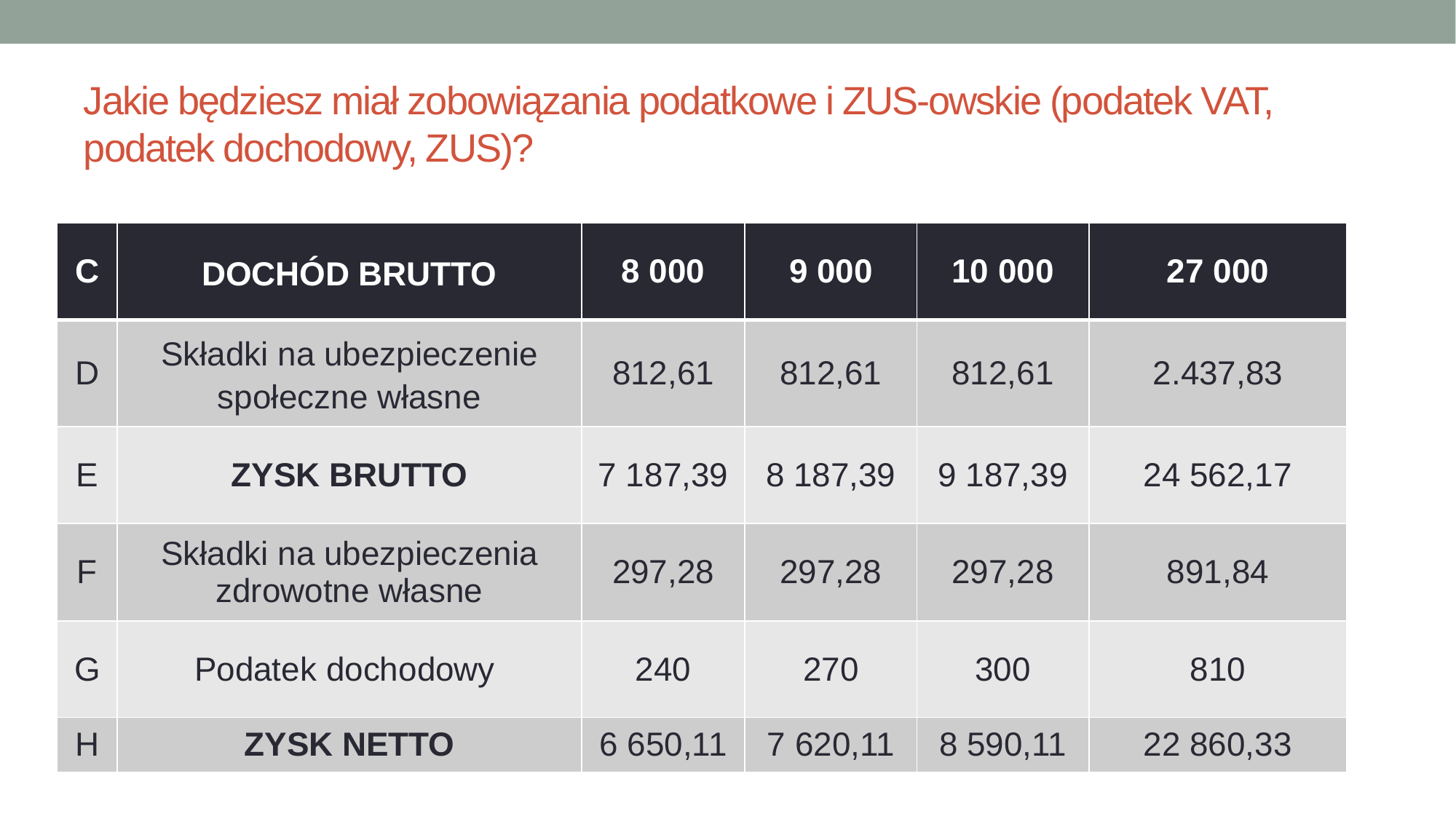

# Jakie będziesz miał zobowiązania podatkowe i ZUS-owskie (podatek VAT, podatek dochodowy, ZUS)?
| C | DOCHÓD BRUTTO | 8 000 | 9 000 | 10 000 | 27 000 |
| --- | --- | --- | --- | --- | --- |
| D | Składki na ubezpieczenie społeczne własne | 812,61 | 812,61 | 812,61 | 2.437,83 |
| E | ZYSK BRUTTO | 7 187,39 | 8 187,39 | 9 187,39 | 24 562,17 |
| F | Składki na ubezpieczenia zdrowotne własne | 297,28 | 297,28 | 297,28 | 891,84 |
| G | Podatek dochodowy | 240 | 270 | 300 | 810 |
| H | ZYSK NETTO | 6 650,11 | 7 620,11 | 8 590,11 | 22 860,33 |